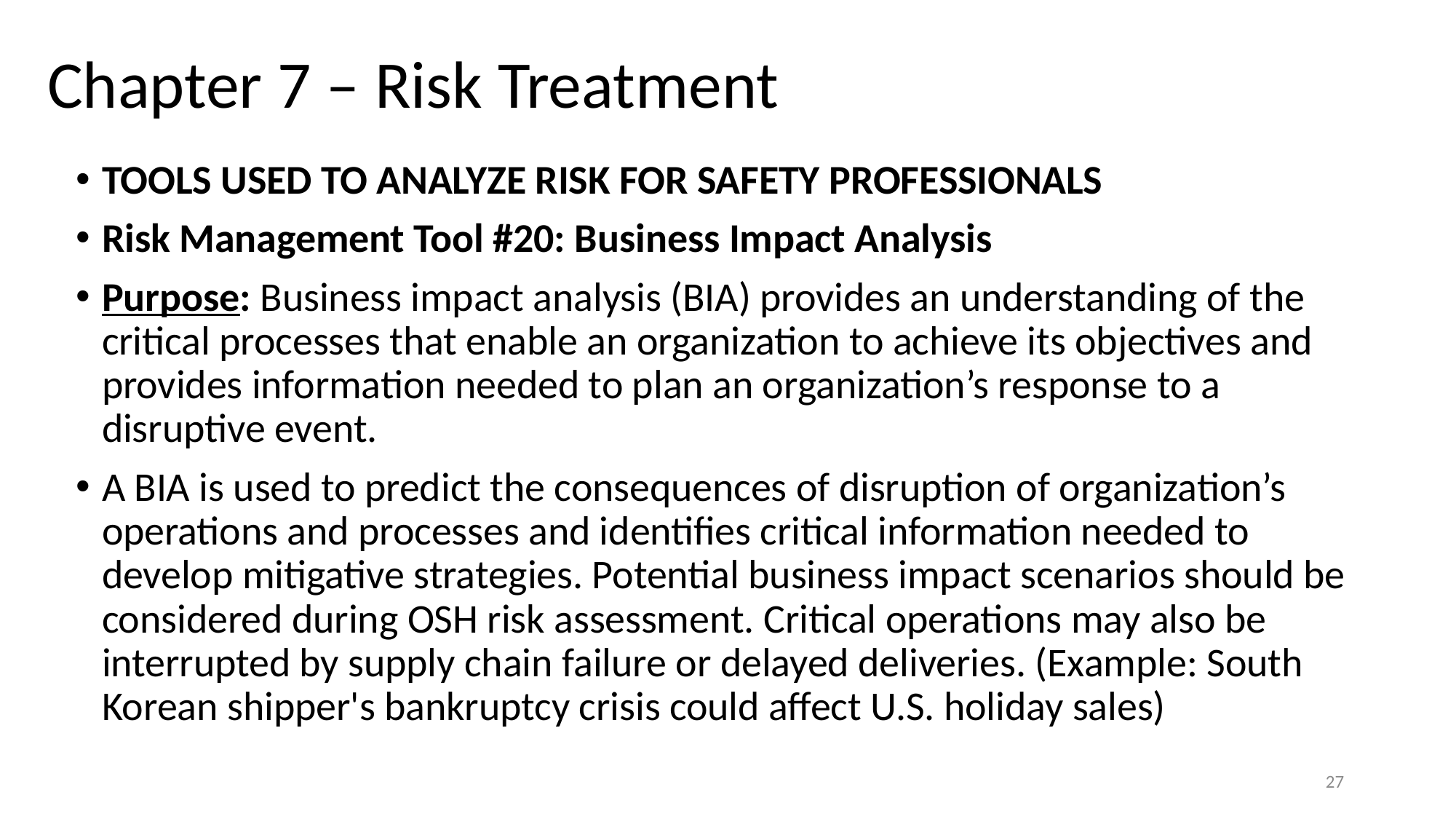

# Chapter 7 – Risk Treatment
TOOLS USED TO ANALYZE RISK FOR SAFETY PROFESSIONALS
Risk Management Tool #20: Business Impact Analysis
Purpose: Business impact analysis (BIA) provides an understanding of the critical processes that enable an organization to achieve its objectives and provides information needed to plan an organization’s response to a disruptive event.
A BIA is used to predict the consequences of disruption of organization’s operations and processes and identifies critical information needed to develop mitigative strategies. Potential business impact scenarios should be considered during OSH risk assessment. Critical operations may also be interrupted by supply chain failure or delayed deliveries. (Example: South Korean shipper's bankruptcy crisis could affect U.S. holiday sales)
27